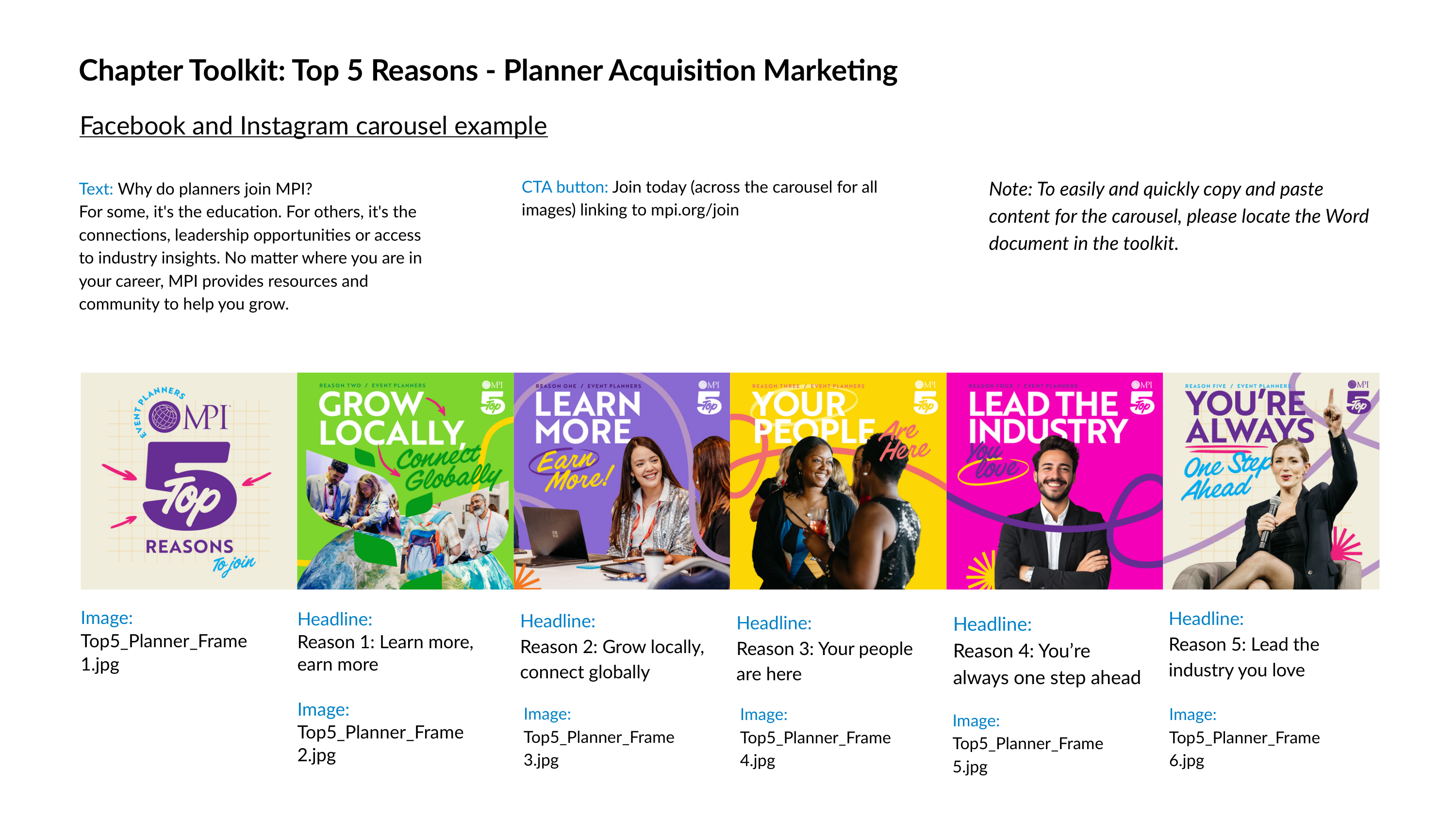

Chapter Toolkit: Top 5 Reasons - Planner Acquisition Marketing
Facebook and Instagram carousel example
CTA button: Join today (across the carousel for all images) linking to mpi.org/join

Note: To easily and quickly copy and paste content for the carousel, please locate the Word document in the toolkit.
Text: Why do planners join MPI?
For some, it's the education. For others, it's the connections, leadership opportunities or access to industry insights. No matter where you are in your career, MPI provides resources and community to help you grow.

Headline:
Reason 5: Lead the industry you love

Image: Top5_Planner_Frame 1.jpg
Headline:
Reason 2: Grow locally, connect globally

Headline:
Reason 1: Learn more, earn more

Headline:
Reason 3: Your people are here

Headline:
Reason 4: You’re always one step ahead

Image: Top5_Planner_Frame 2.jpg
Image: Top5_Planner_Frame 3.jpg
Image: Top5_Planner_Frame 4.jpg
Image: Top5_Planner_Frame 6.jpg
Image: Top5_Planner_Frame 5.jpg